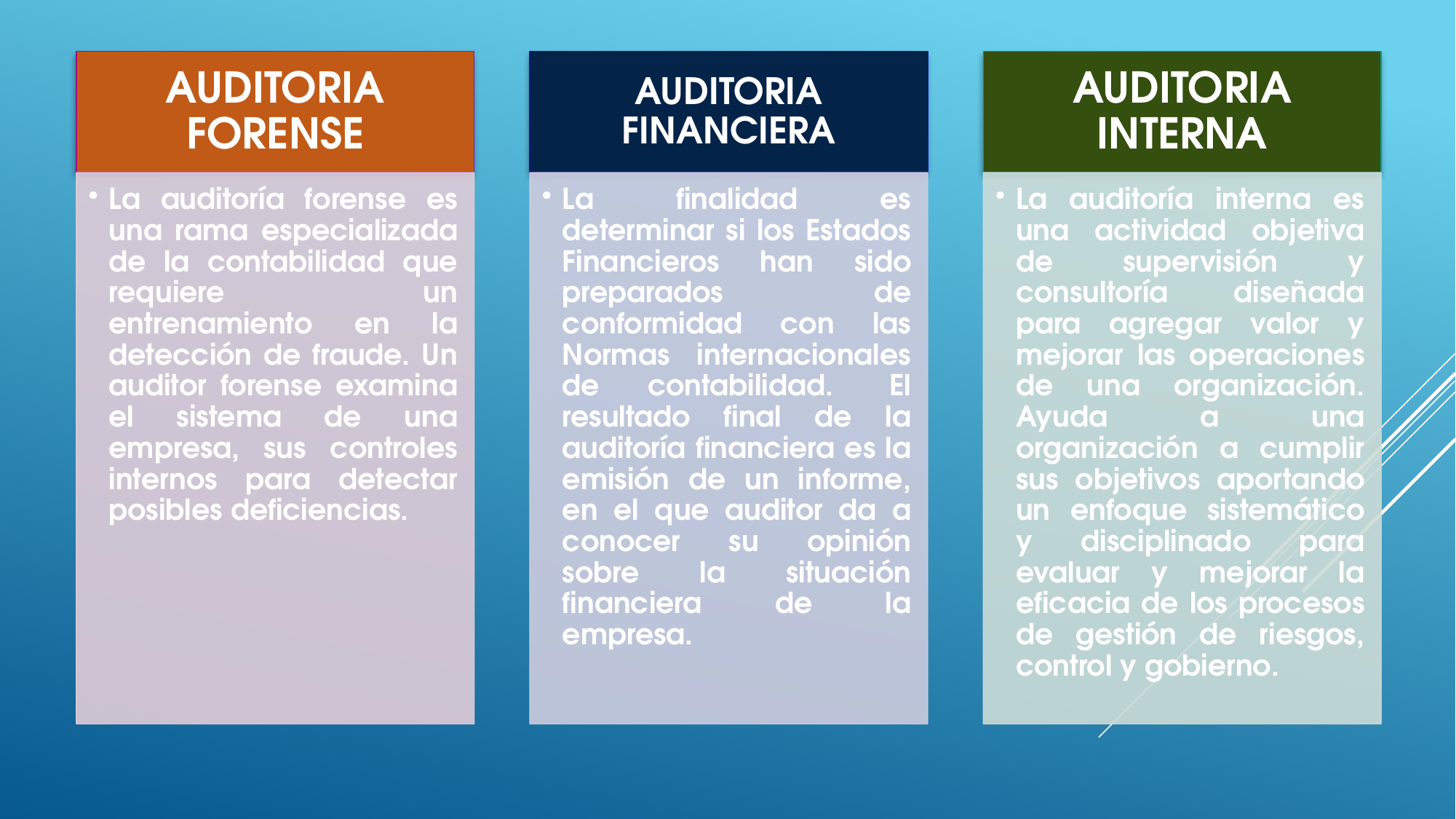

AUDITORIA FORENSE
La auditoría forense es una rama especializada de la contabilidad que requiere un entrenamiento en la detección de fraude. Un auditor forense examina el sistema de una empresa, sus controles internos para detectar posibles deficiencias.
AUDITORIA FINANCIERA
La finalidad es determinar si los Estados Financieros han sido preparados de conformidad con las Normas internacionales de contabilidad.  El resultado final de la auditoría financiera es la emisión de un informe, en el que auditor da a conocer su opinión sobre la situación financiera de la empresa.
AUDITORIA INTERNA
La auditoría interna es una actividad objetiva de supervisión y consultoría diseñada para agregar valor y mejorar las operaciones de una organización. Ayuda a una organización a cumplir sus objetivos aportando un enfoque sistemático y disciplinado para evaluar y mejorar la eficacia de los procesos de gestión de riesgos, control y gobierno.